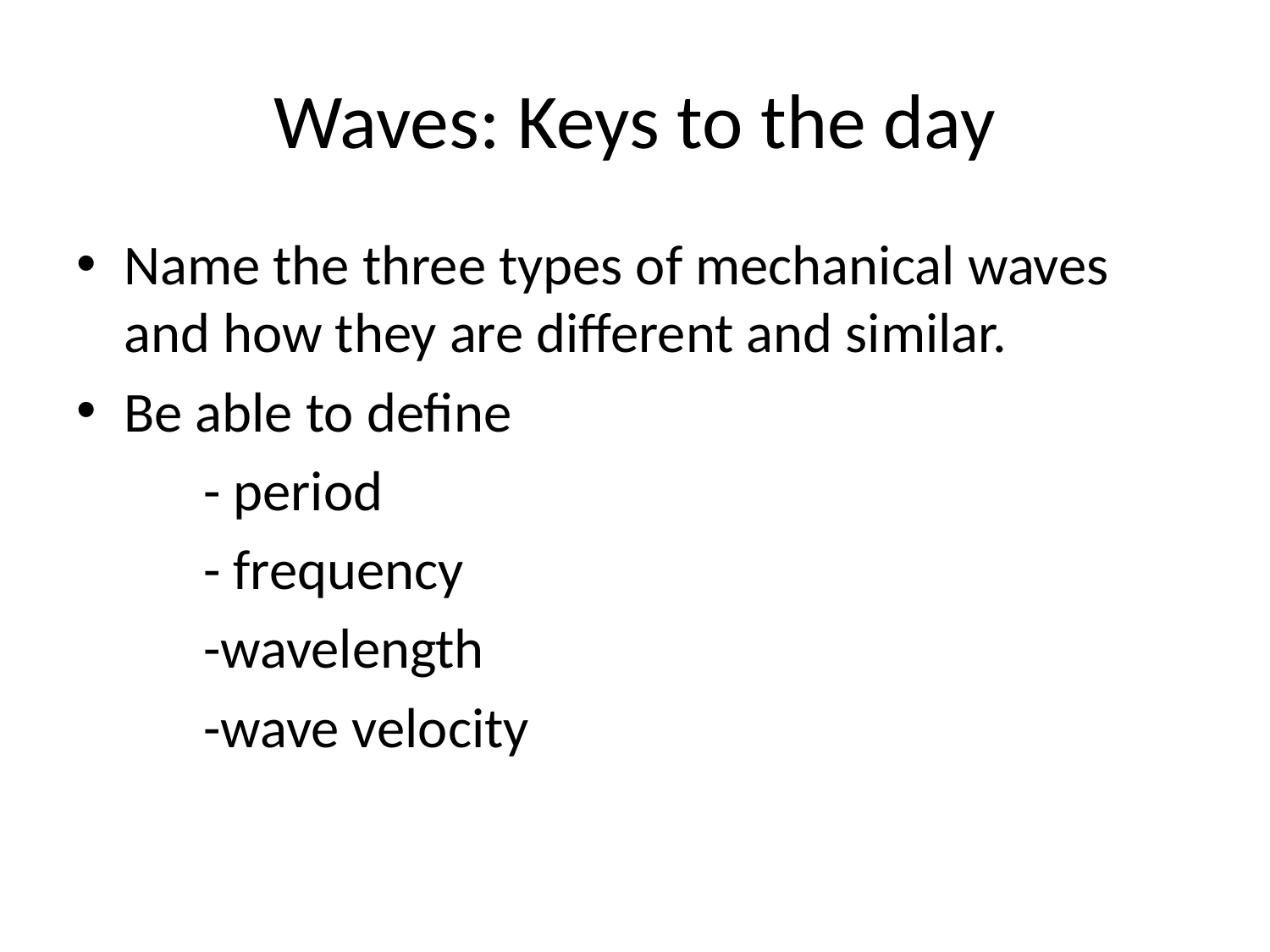

# Waves: Keys to the day
Name the three types of mechanical waves and how they are different and similar.
Be able to define
	- period
	- frequency
	-wavelength
	-wave velocity